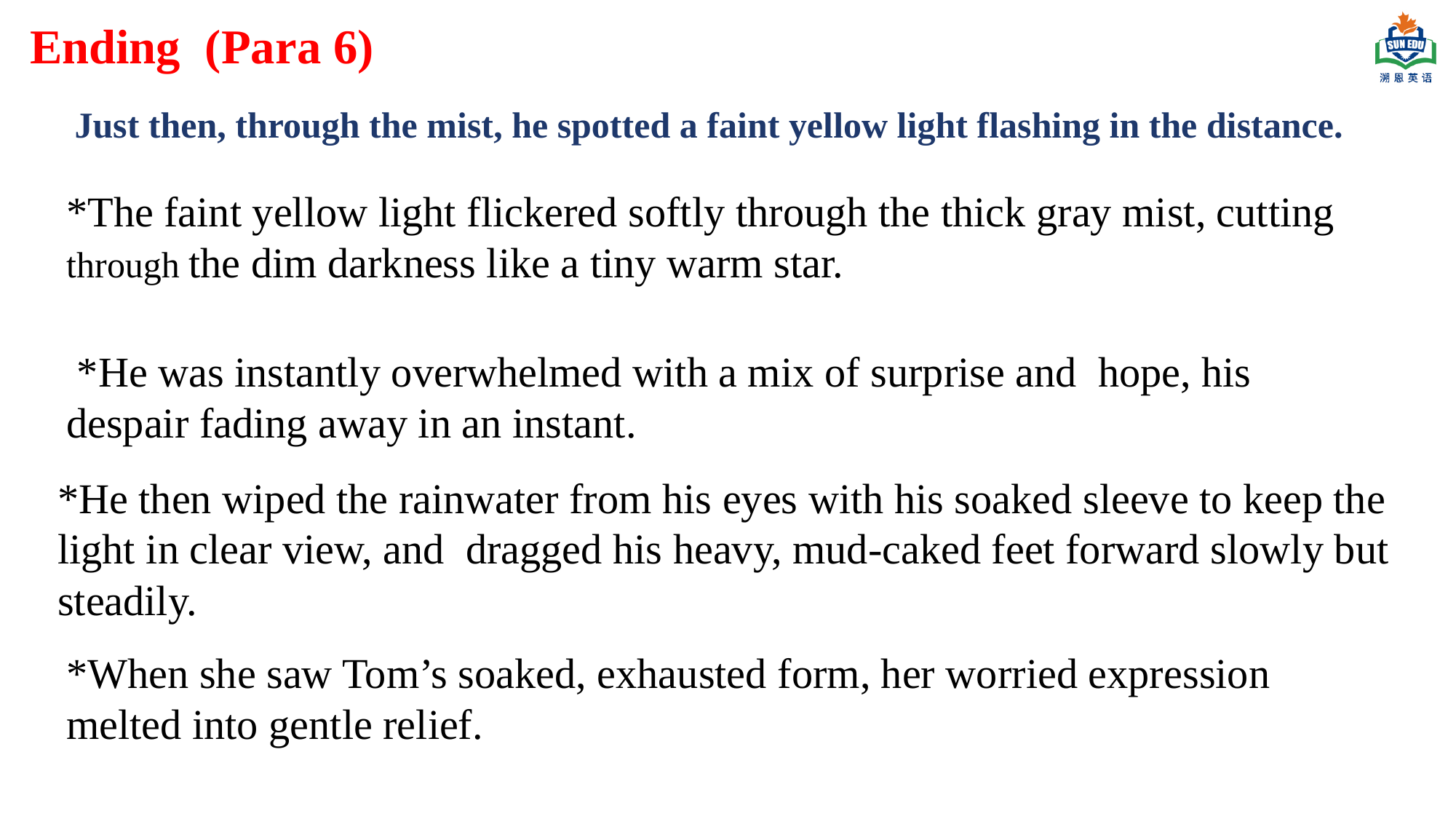

Ending  (Para 6)
Just then, through the mist, he spotted a faint yellow light flashing in the distance.
*The faint yellow light flickered softly through the thick gray mist, cutting through the dim darkness like a tiny warm star.
 *He was instantly overwhelmed with a mix of surprise and  hope, his  despair fading away in an instant.
*He then wiped the rainwater from his eyes with his soaked sleeve to keep the light in clear view, and  dragged his heavy, mud-caked feet forward slowly but steadily.
*When she saw Tom’s soaked, exhausted form, her worried expression melted into gentle relief.